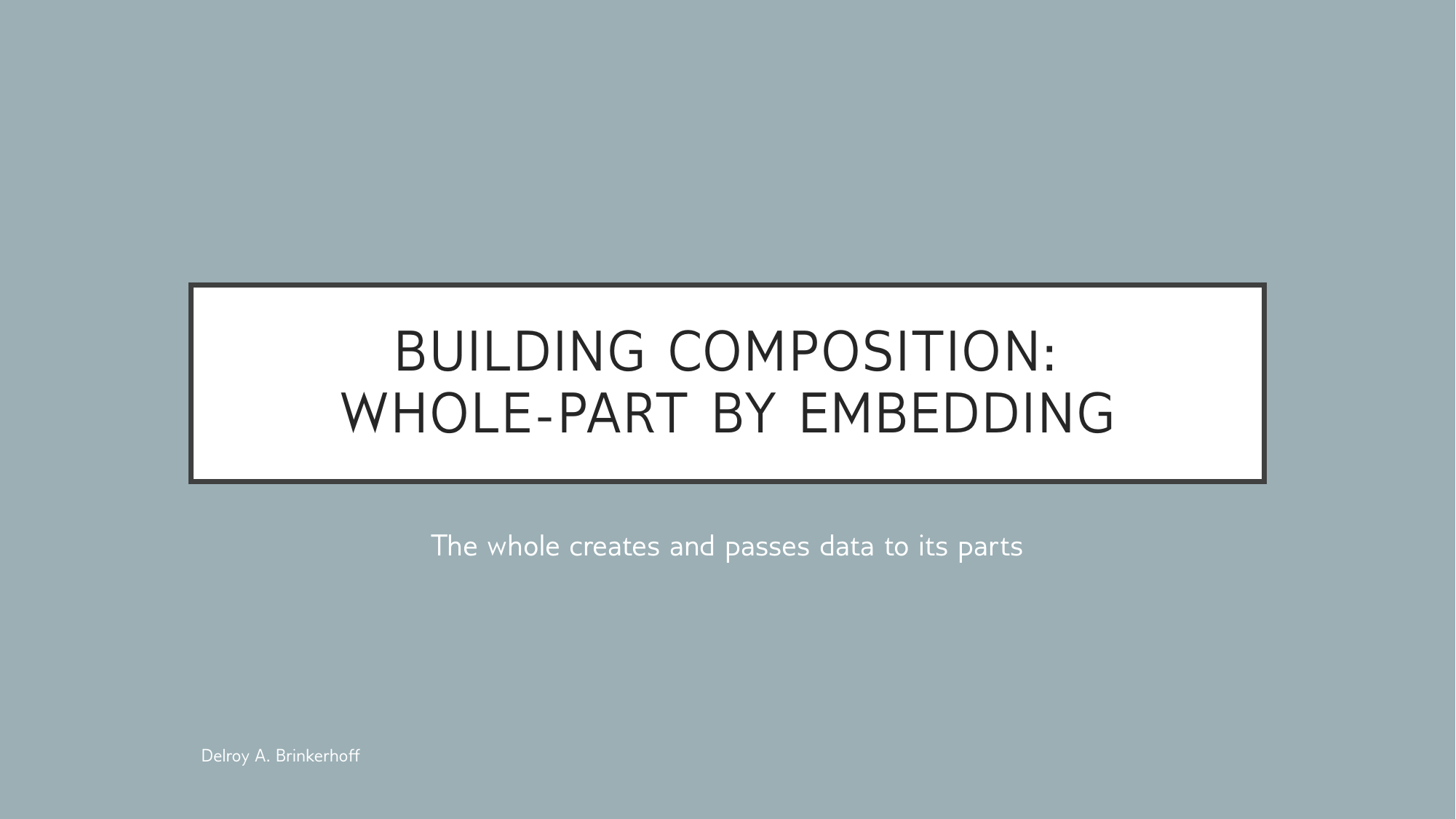

# Building Composition: Whole-Part by embedding
The whole creates and passes data to its parts
Delroy A. Brinkerhoff